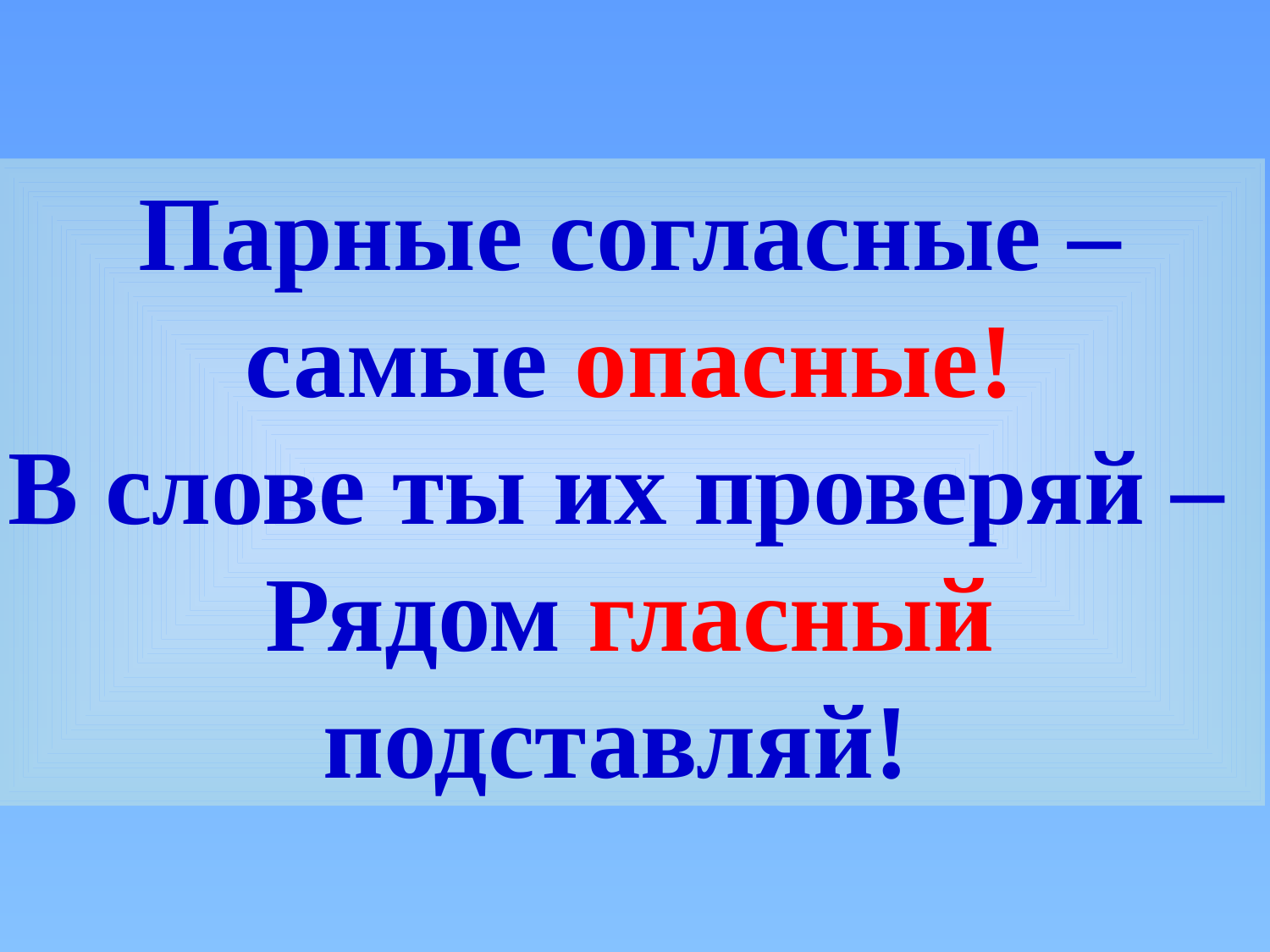

Парные согласные – самые опасные!
В слове ты их проверяй –
Рядом гласный подставляй!